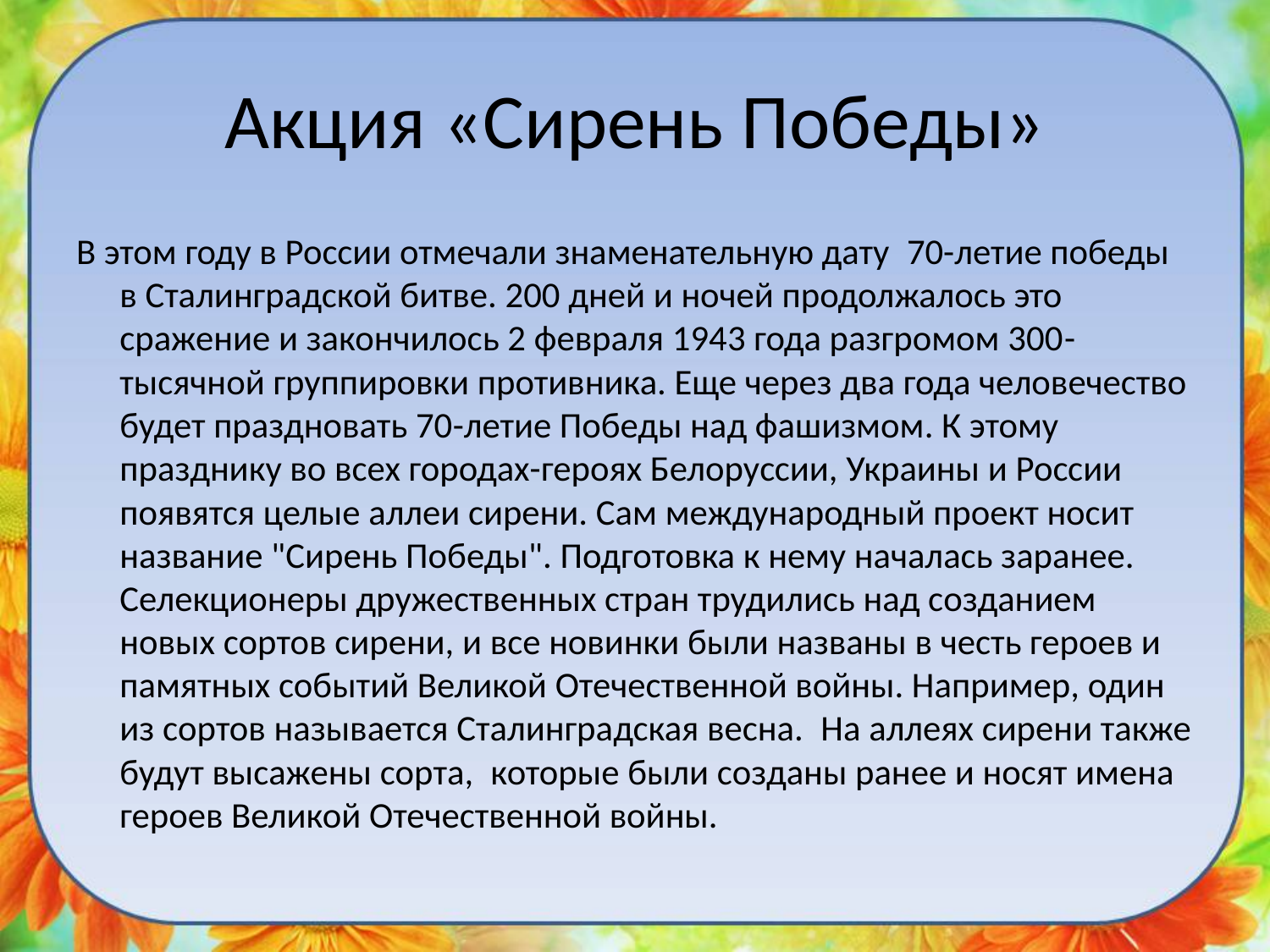

# Акция «Сирень Победы»
В этом году в России отмечали знаменательную дату ­ 70-­летие победы в Сталинградской битве. 200 дней и ночей продолжалось это сражение и закончилось 2 февраля 1943 года разгромом 300­-тысячной группировки противника. Еще через два года человечество будет праздновать 70­-летие Победы над фашизмом. К этому празднику во всех городах-­героях Белоруссии, Украины и России появятся целые аллеи сирени. Сам международный проект носит название "Сирень Победы". Подготовка к нему началась заранее. Селекционеры дружественных стран трудились над созданием новых сортов сирени, и все новинки были названы в честь героев и памятных событий Великой Отечественной войны. Например, один из сортов называется Сталинградская весна.  На аллеях сирени также будут высажены сорта,  которые были созданы ранее и носят имена героев Великой Отечественной войны.